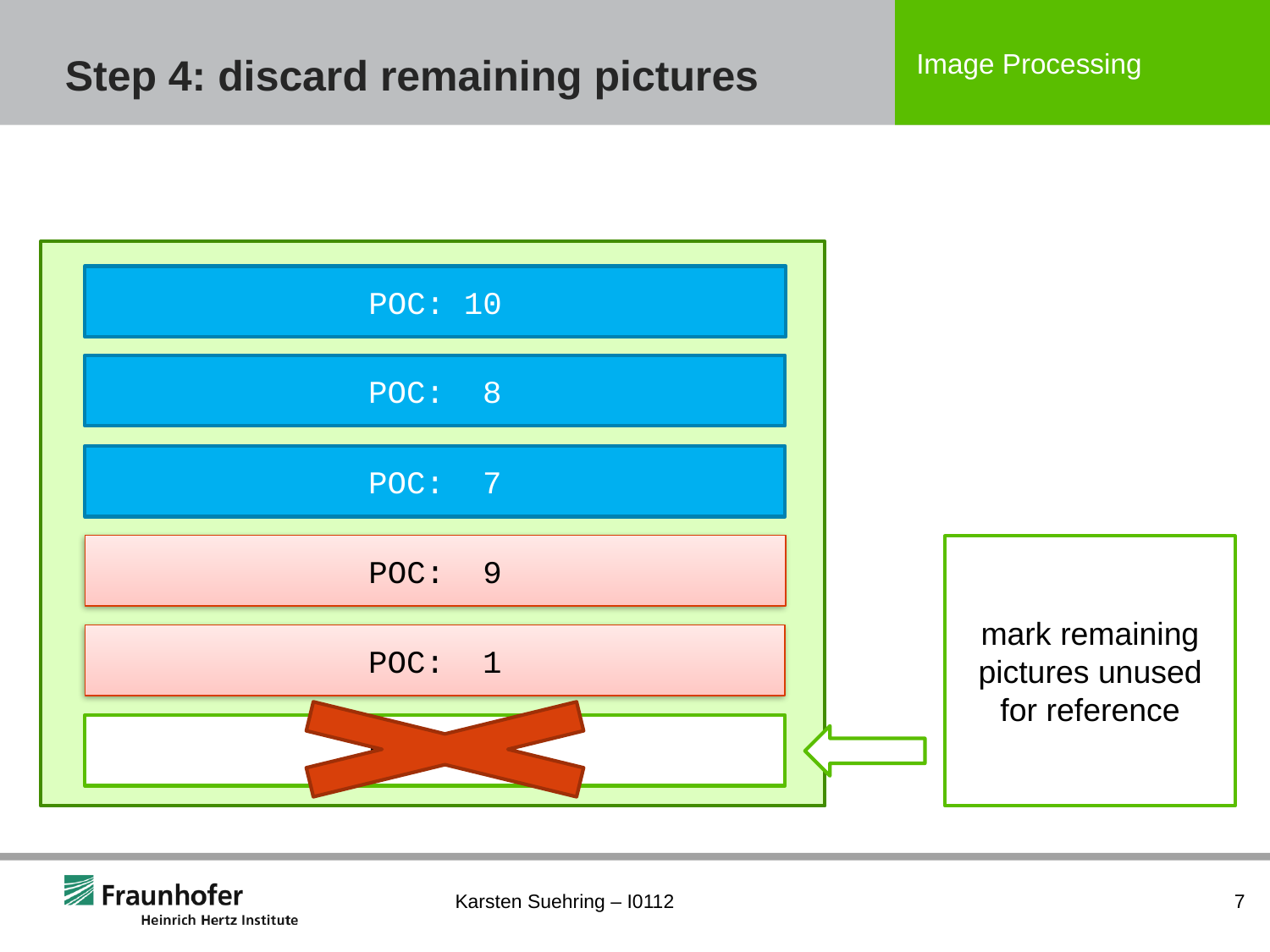

# Step 4: discard remaining pictures

POC: 10
POC:  8
POC:  7
POC:  9
mark remaining pictures unused for reference
POC:  1

POC:  5

Karsten Suehring – I0112
7